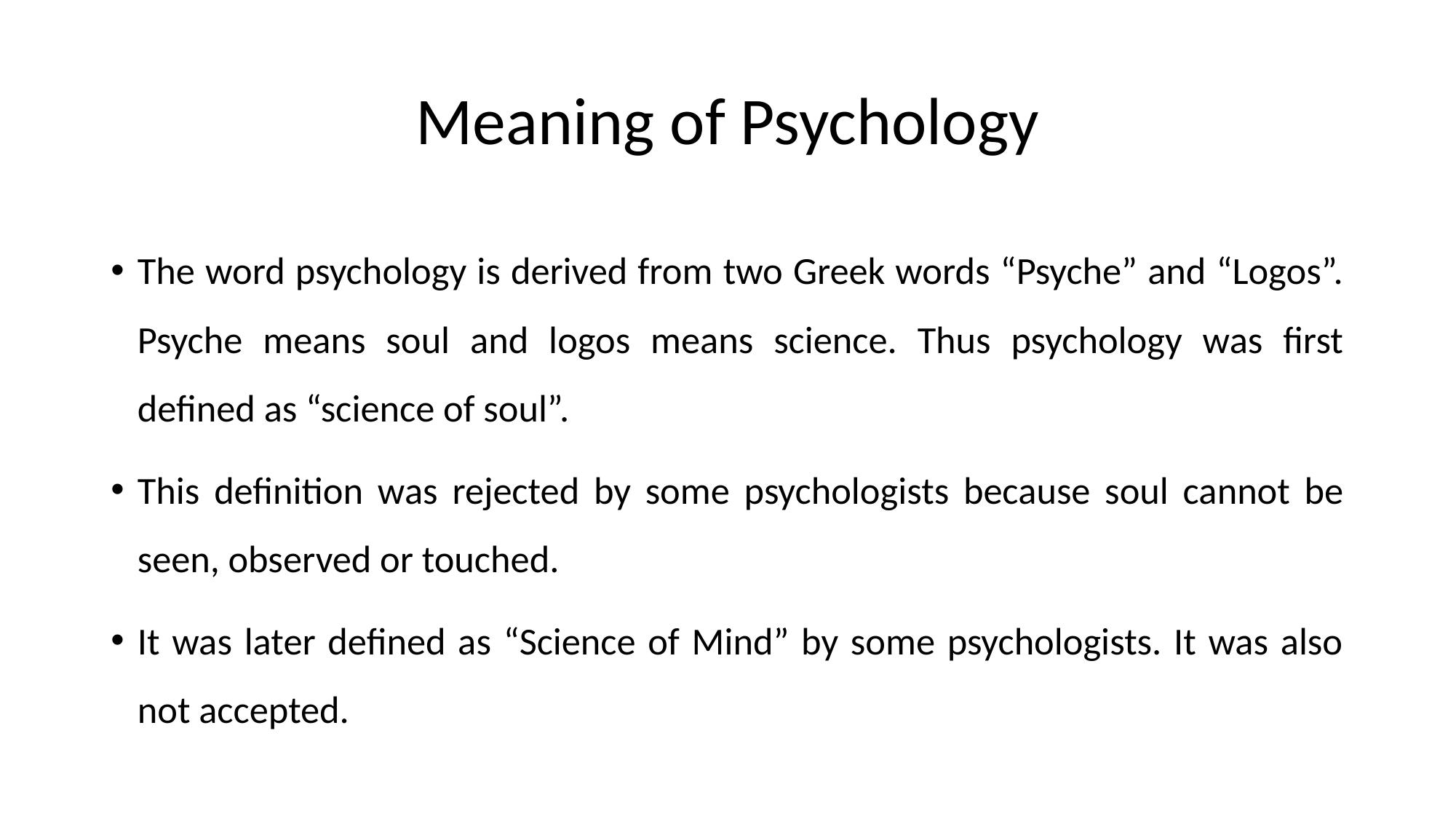

# Meaning of Psychology
The word psychology is derived from two Greek words “Psyche” and “Logos”. Psyche means soul and logos means science. Thus psychology was first defined as “science of soul”.
This definition was rejected by some psychologists because soul cannot be seen, observed or touched.
It was later defined as “Science of Mind” by some psychologists. It was also not accepted.